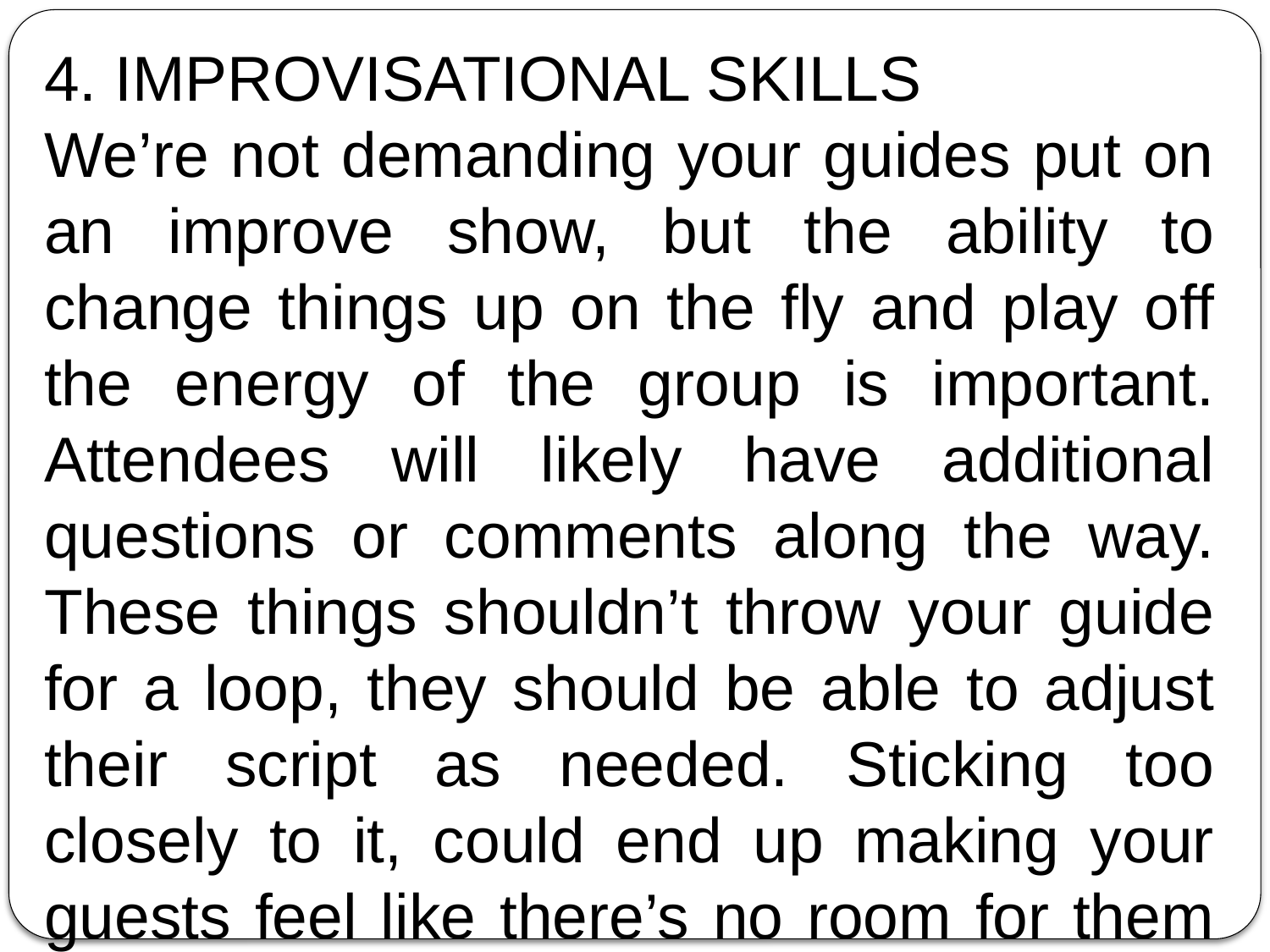

4. IMPROVISATIONAL SKILLS
We’re not demanding your guides put on an improve show, but the ability to change things up on the fly and play off the energy of the group is important. Attendees will likely have additional questions or comments along the way. These things shouldn’t throw your guide for a loop, they should be able to adjust their script as needed. Sticking too closely to it, could end up making your guests feel like there’s no room for them to say anything at all.